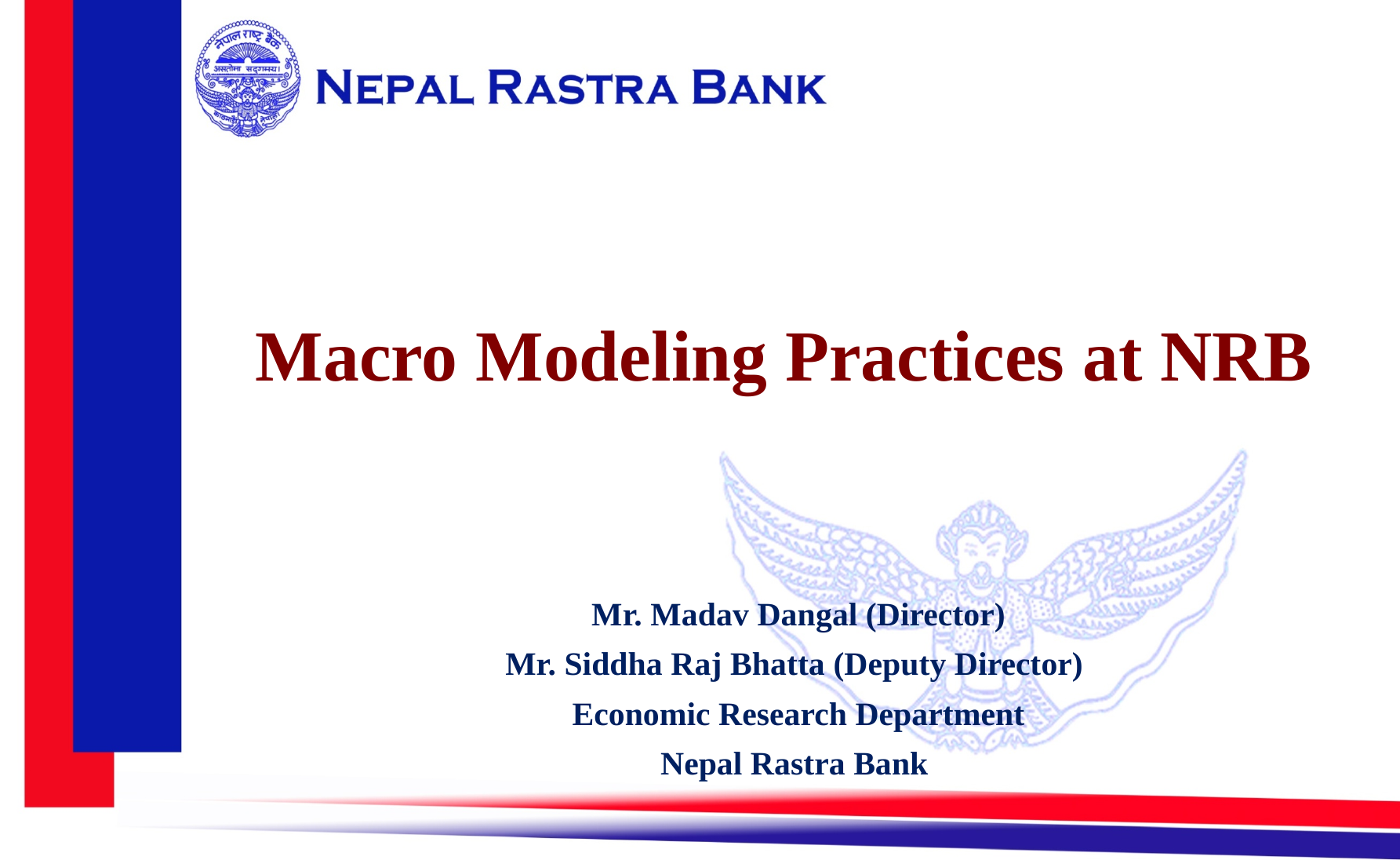

# Macro Modeling Practices at NRB
Mr. Madav Dangal (Director)
Mr. Siddha Raj Bhatta (Deputy Director)
Economic Research Department
Nepal Rastra Bank